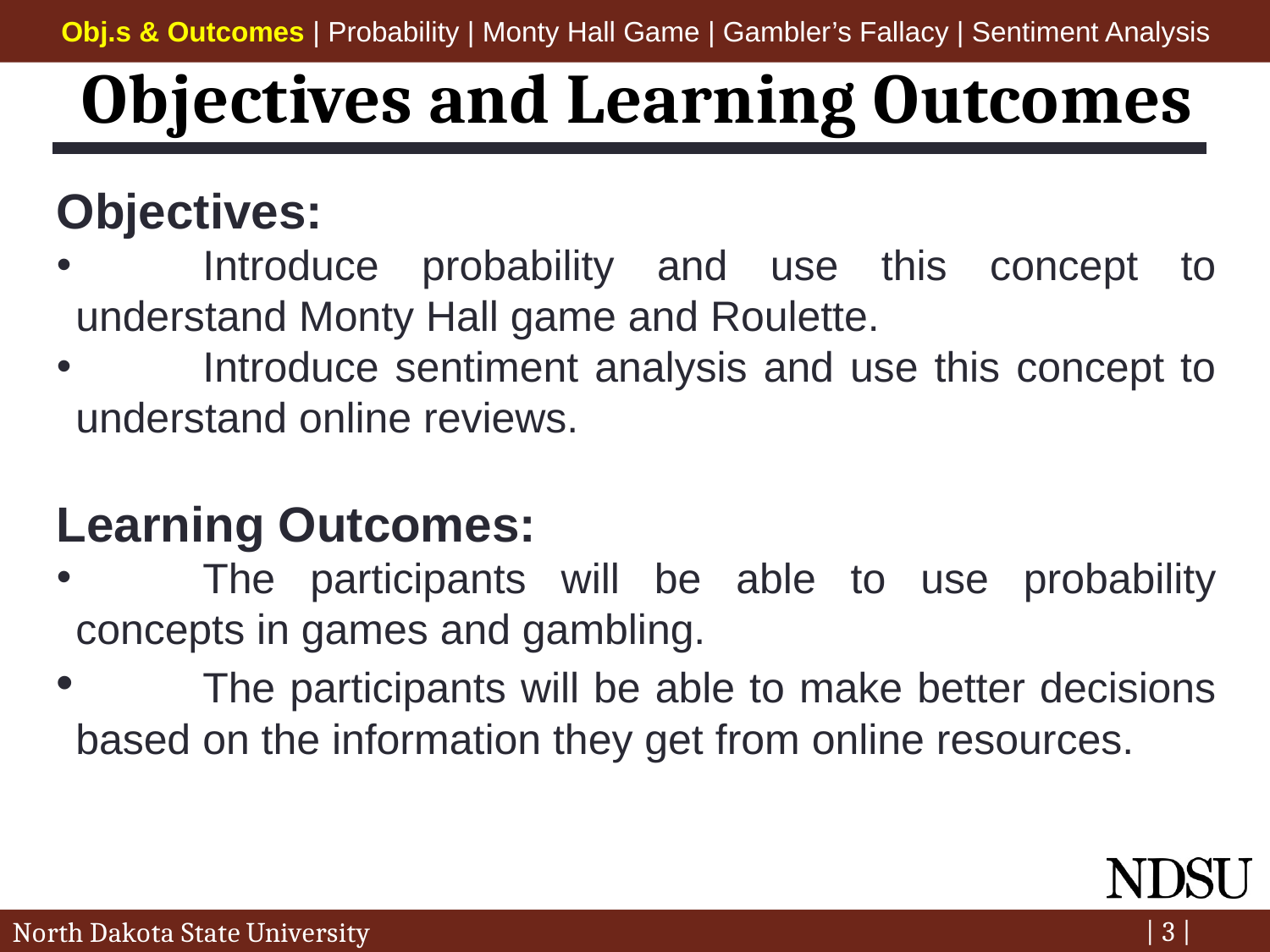

Obj.s & Outcomes | Probability | Monty Hall Game | Gambler’s Fallacy | Sentiment Analysis
Objectives and Learning Outcomes
Objectives:
	Introduce probability and use this concept to understand Monty Hall game and Roulette.
	Introduce sentiment analysis and use this concept to understand online reviews.

Learning Outcomes:
	The participants will be able to use probability concepts in games and gambling.
	The participants will be able to make better decisions based on the information they get from online resources.